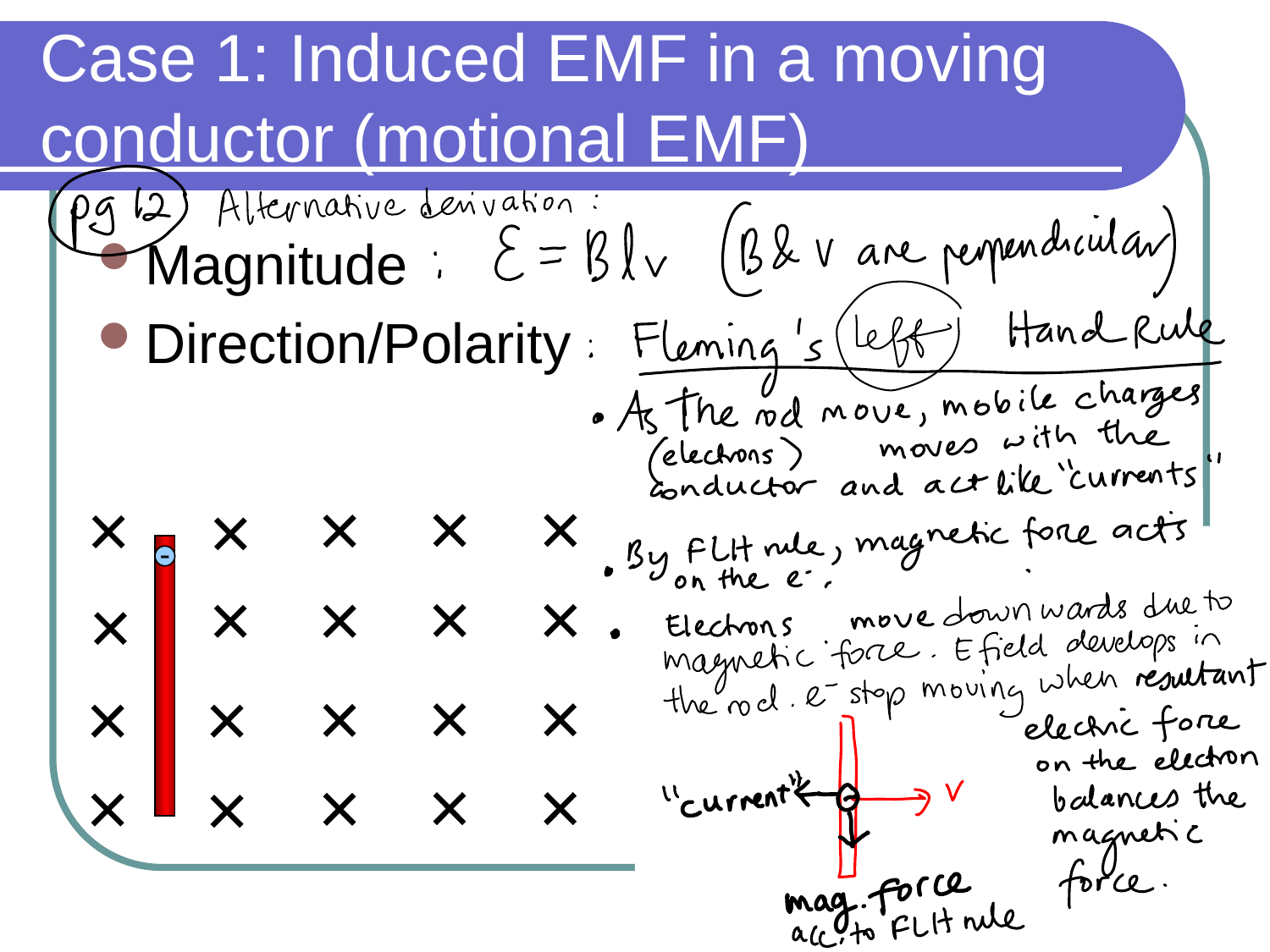

# Case 1: Induced EMF in a moving conductor (motional EMF)
Magnitude
Direction/Polarity

+
-